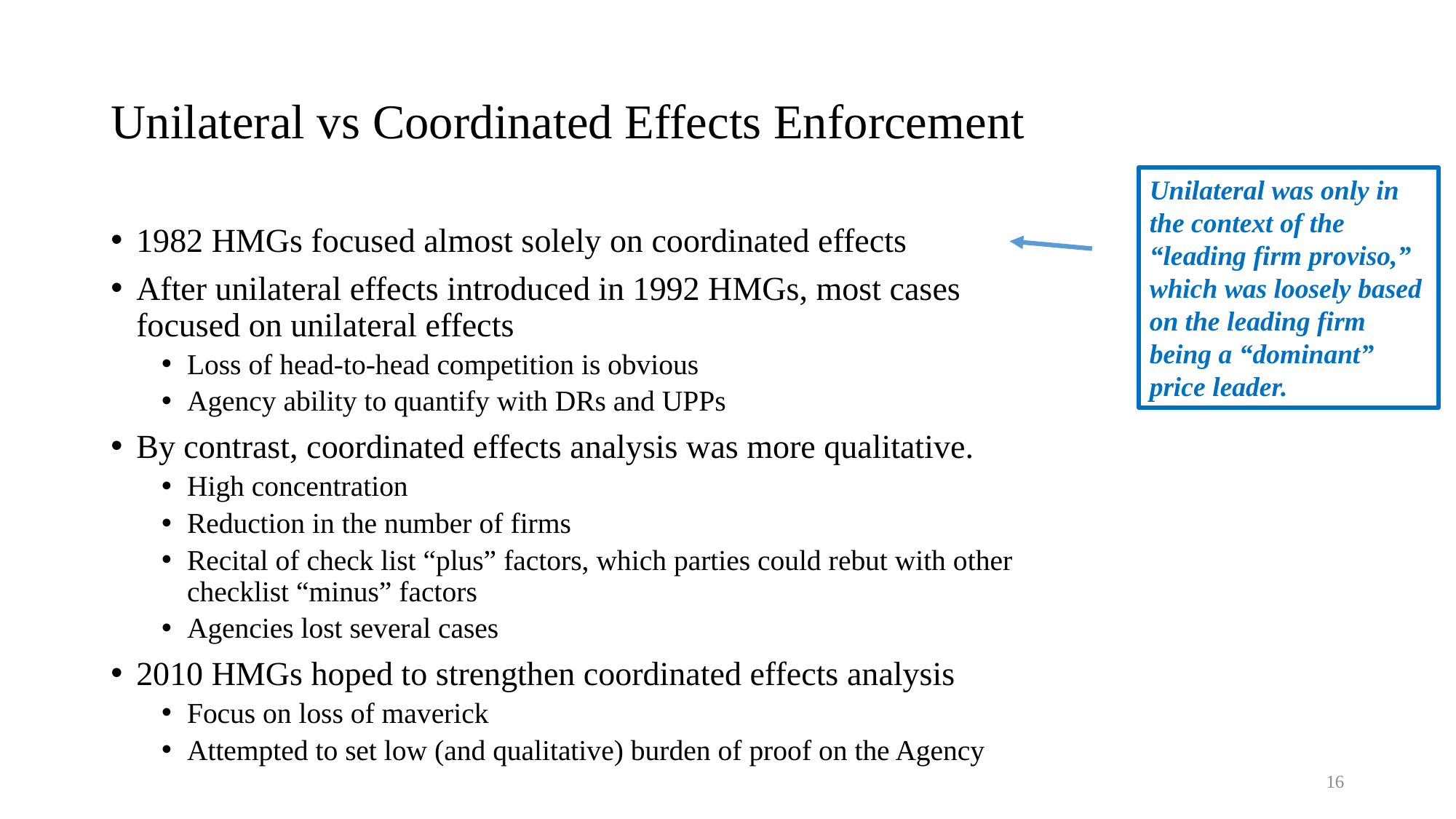

# Unilateral vs Coordinated Effects Enforcement
Unilateral was only in the context of the “leading firm proviso,” which was loosely based on the leading firm being a “dominant” price leader.
1982 HMGs focused almost solely on coordinated effects
After unilateral effects introduced in 1992 HMGs, most cases focused on unilateral effects
Loss of head-to-head competition is obvious
Agency ability to quantify with DRs and UPPs
By contrast, coordinated effects analysis was more qualitative.
High concentration
Reduction in the number of firms
Recital of check list “plus” factors, which parties could rebut with other checklist “minus” factors
Agencies lost several cases
2010 HMGs hoped to strengthen coordinated effects analysis
Focus on loss of maverick
Attempted to set low (and qualitative) burden of proof on the Agency
16